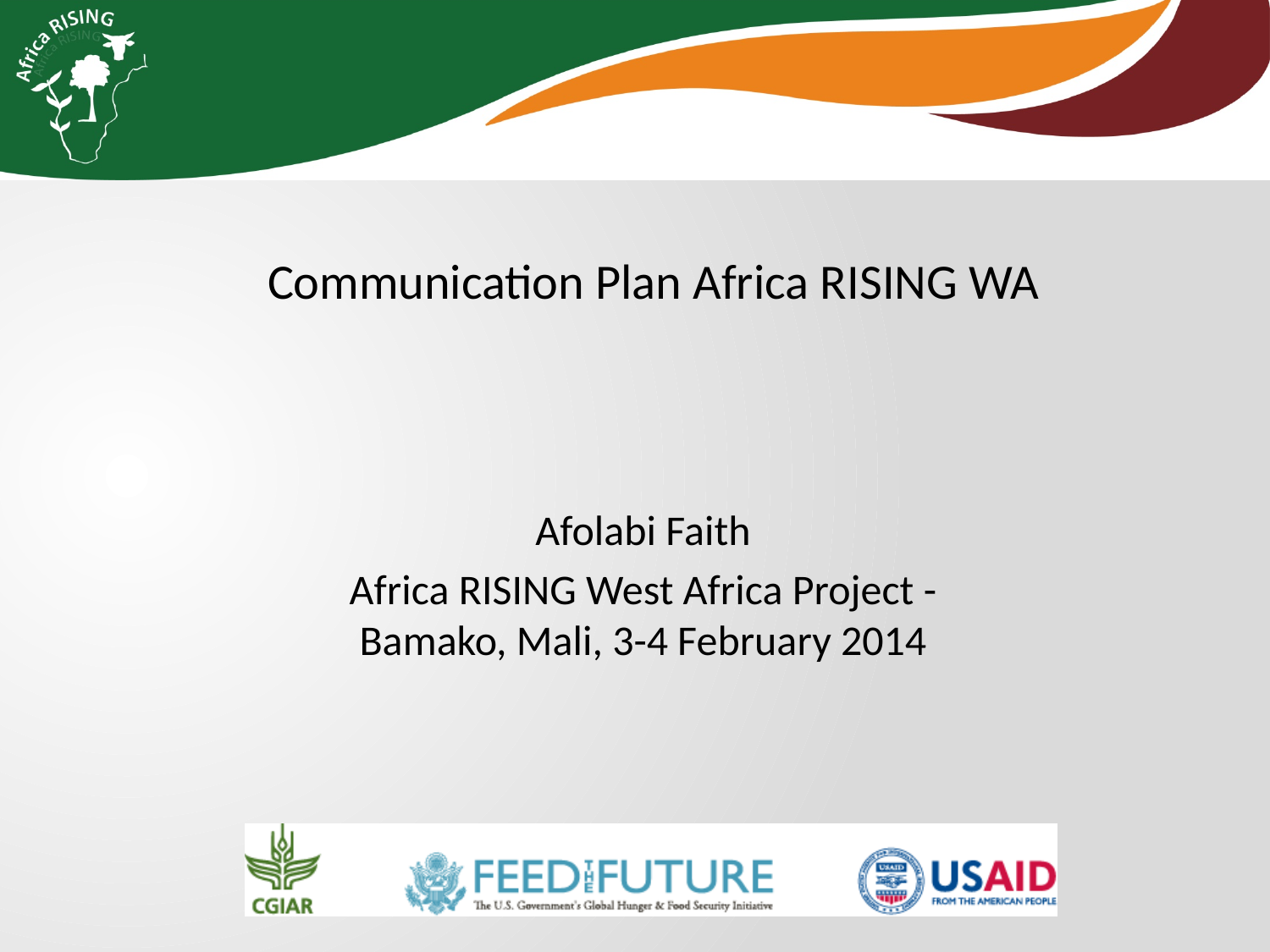

Communication Plan Africa RISING WA
Afolabi Faith
Africa RISING West Africa Project - Bamako, Mali, 3-4 February 2014